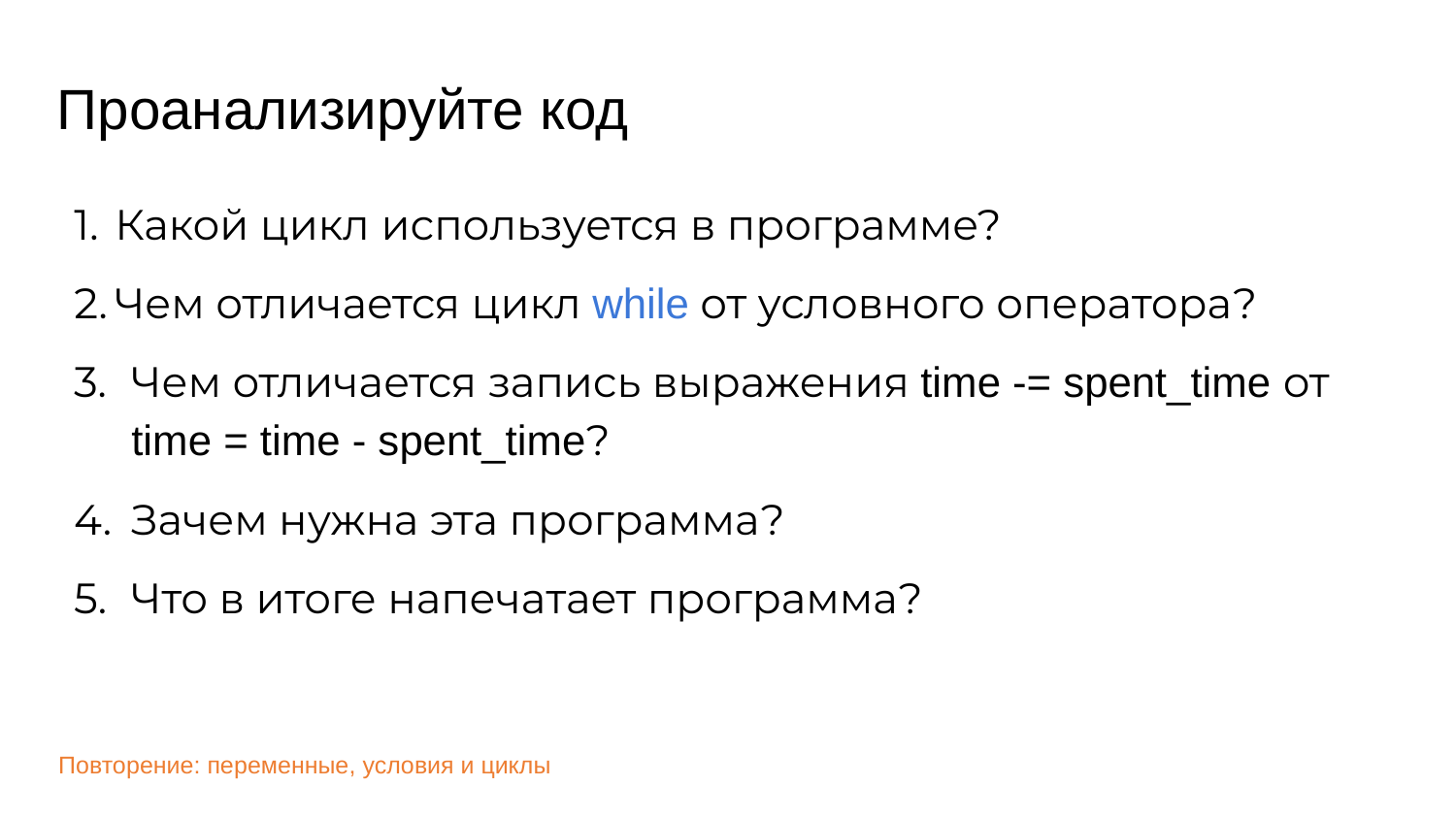

Проанализируйте код
Какой цикл используется в программе?
Чем отличается цикл while от условного оператора?
Чем отличается запись выражения time -= spent_time от time = time - spent_time?
Зачем нужна эта программа?
Что в итоге напечатает программа?
Повторение: переменные, условия и циклы